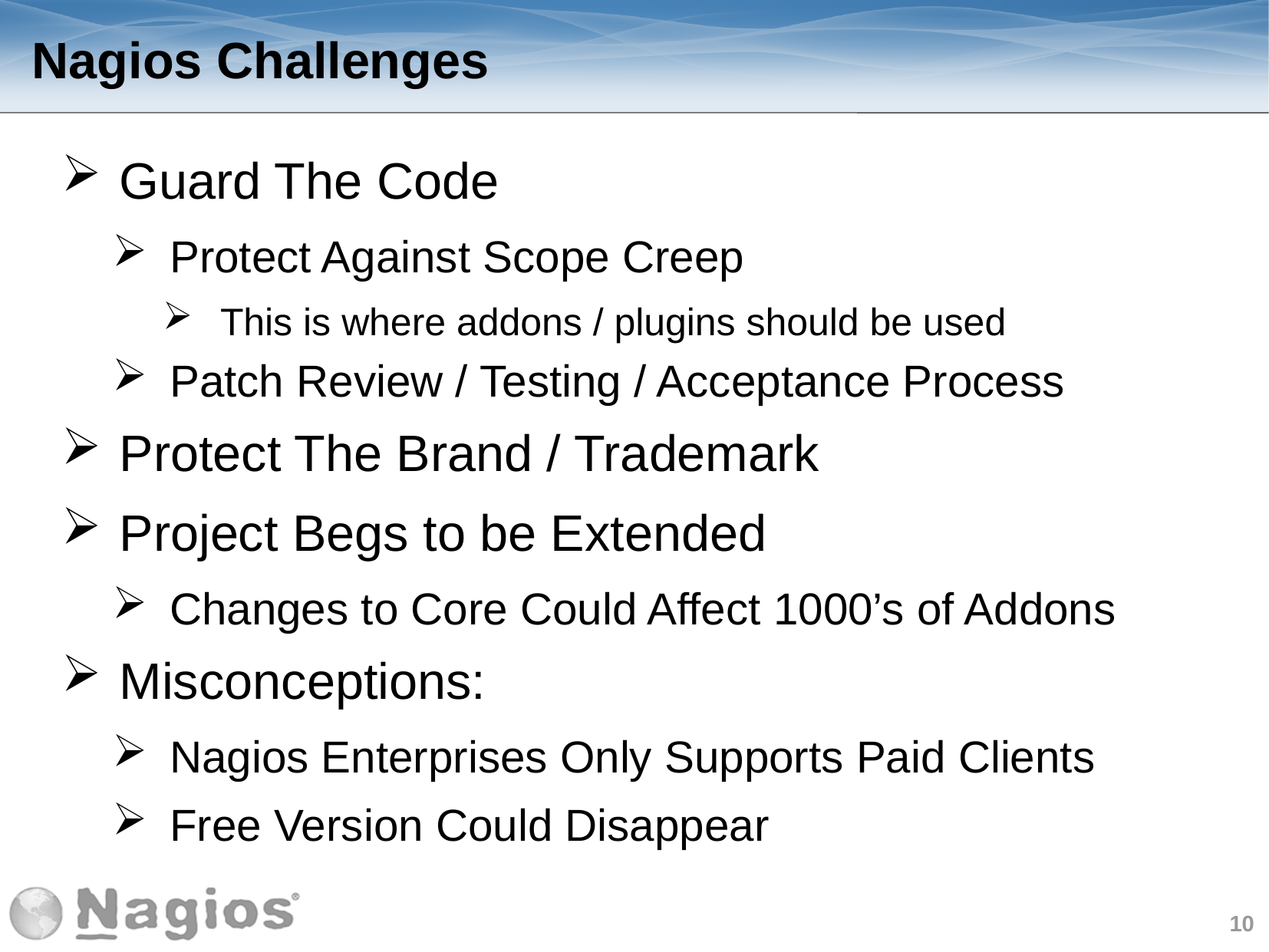

Nagios Challenges
Guard The Code
Protect Against Scope Creep
This is where addons / plugins should be used
Patch Review / Testing / Acceptance Process
Protect The Brand / Trademark
Project Begs to be Extended
Changes to Core Could Affect 1000’s of Addons
Misconceptions:
Nagios Enterprises Only Supports Paid Clients
Free Version Could Disappear

10